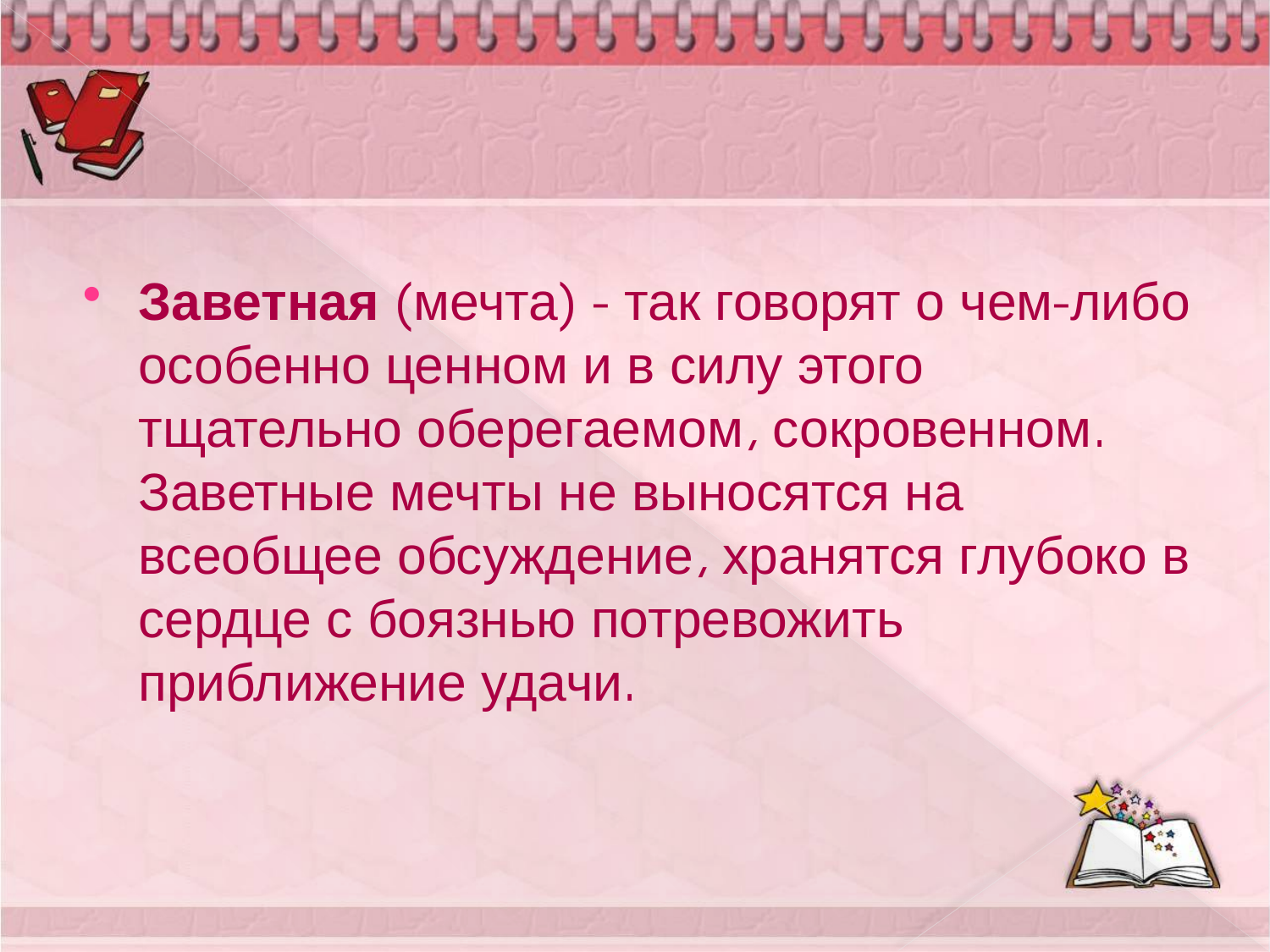

#
Заветная (мечта) - так говорят о чем-либо особенно ценном и в силу этого тщательно оберегаемом, сокровенном. Заветные мечты не выносятся на всеобщее обсуждение, хранятся глубоко в сердце с боязнью потревожить приближение удачи.